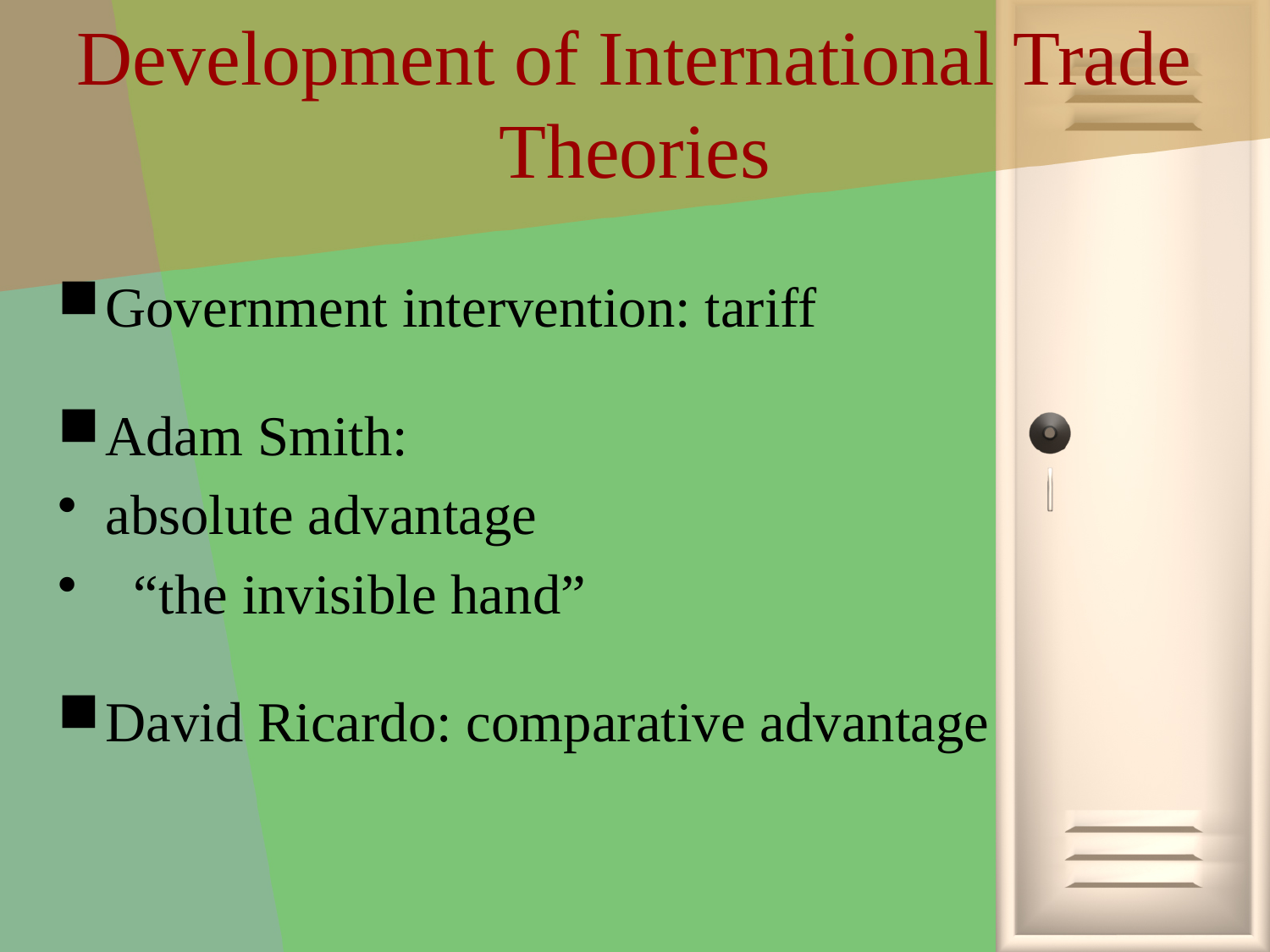

# Development of International Trade Theories
Government intervention: tariff

Adam Smith:
absolute advantage
  “the invisible hand”

David Ricardo: comparative advantage